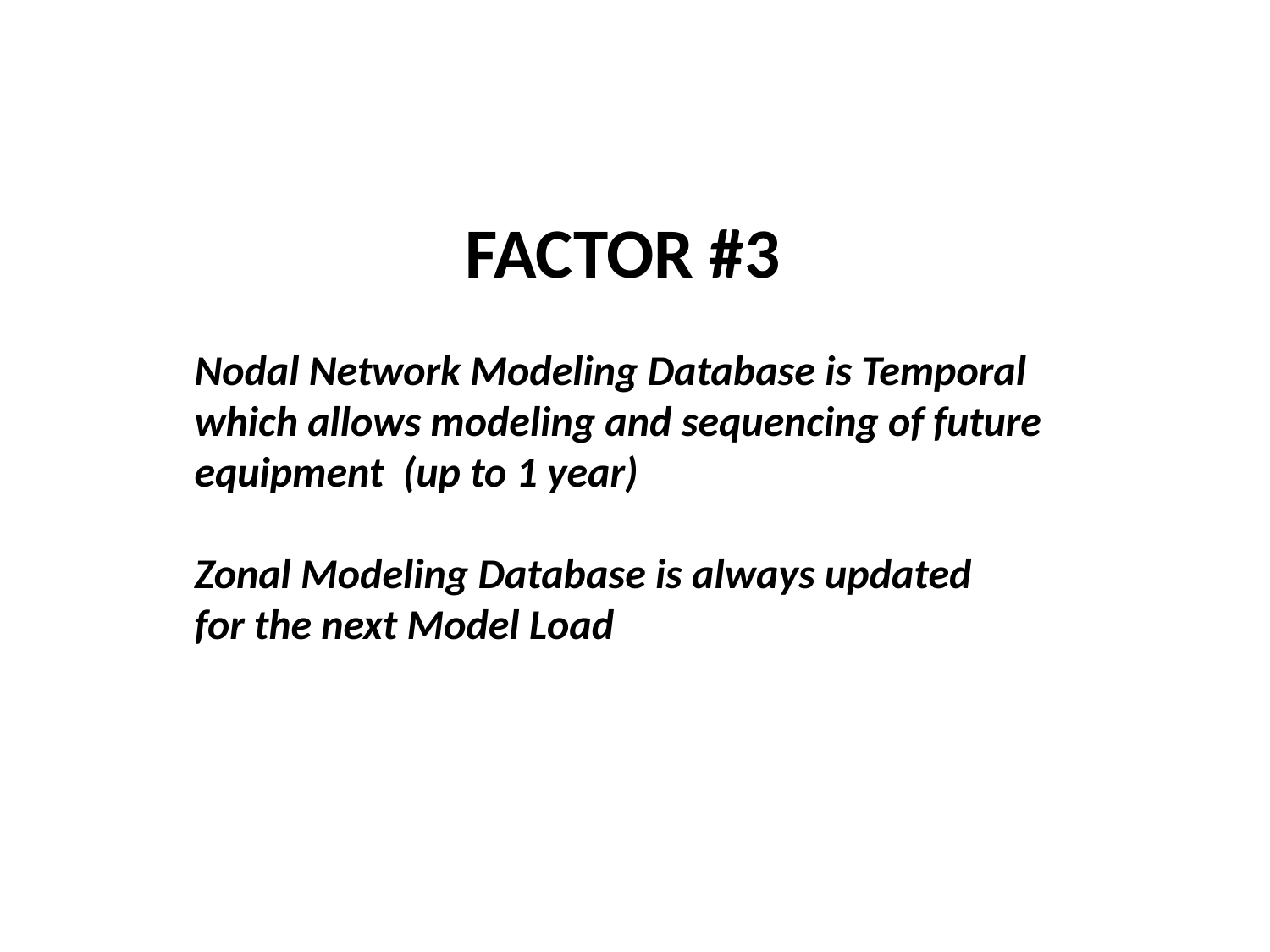

FACTOR #3

Nodal Network Modeling Database is Temporal
which allows modeling and sequencing of future
equipment  (up to 1 year)

Zonal Modeling Database is always updated
for the next Model Load